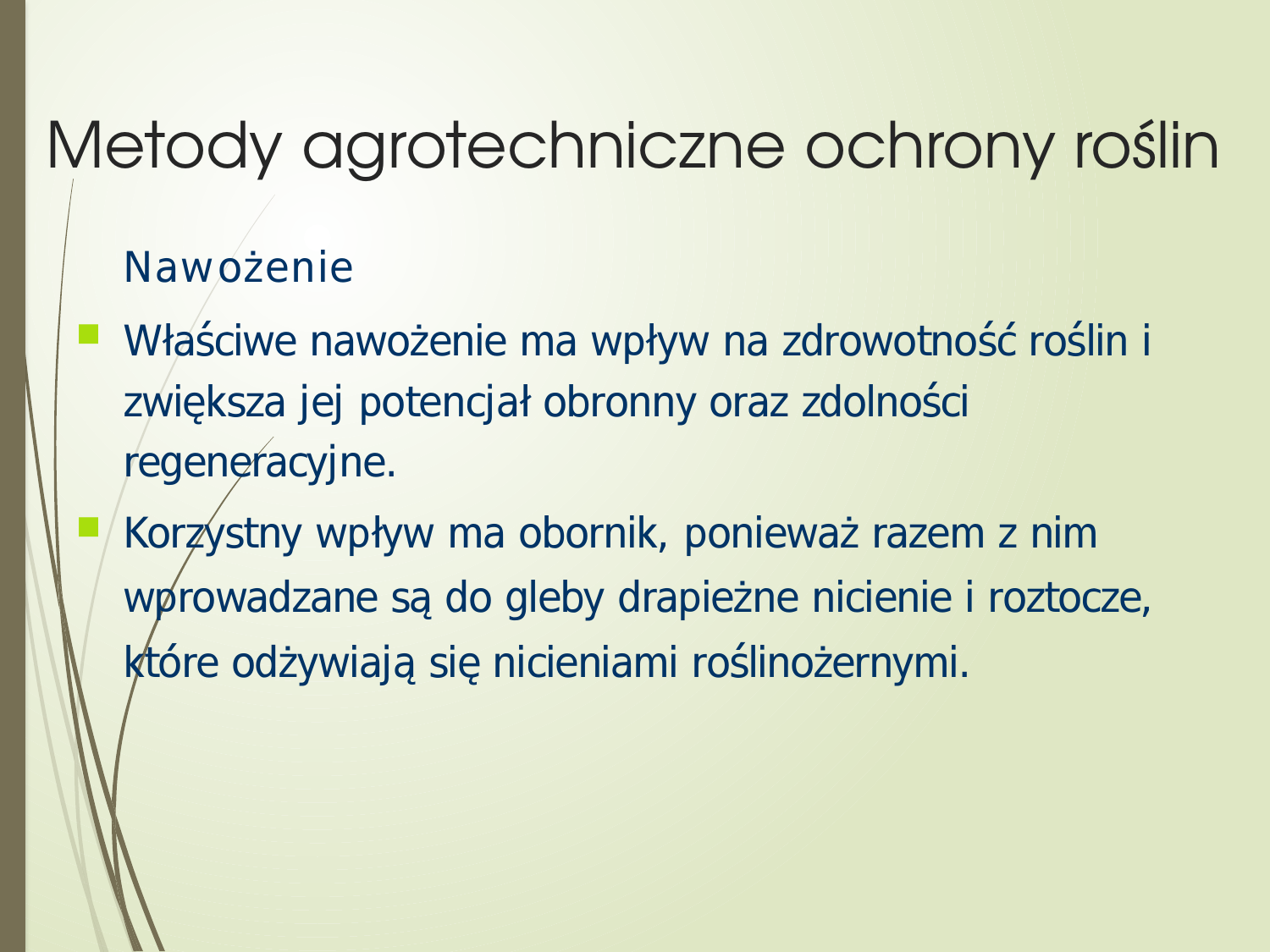

Metody agrotechniczne ochrony roślin
Nawożenie
Właściwe nawożenie ma wpływ na zdrowotność roślin i zwiększa jej potencjał obronny oraz zdolności regeneracyjne.
Korzystny wpływ ma obornik, ponieważ razem z nim wprowadzane są do gleby drapieżne nicienie i roztocze, które odżywiają się nicieniami roślinożernymi.